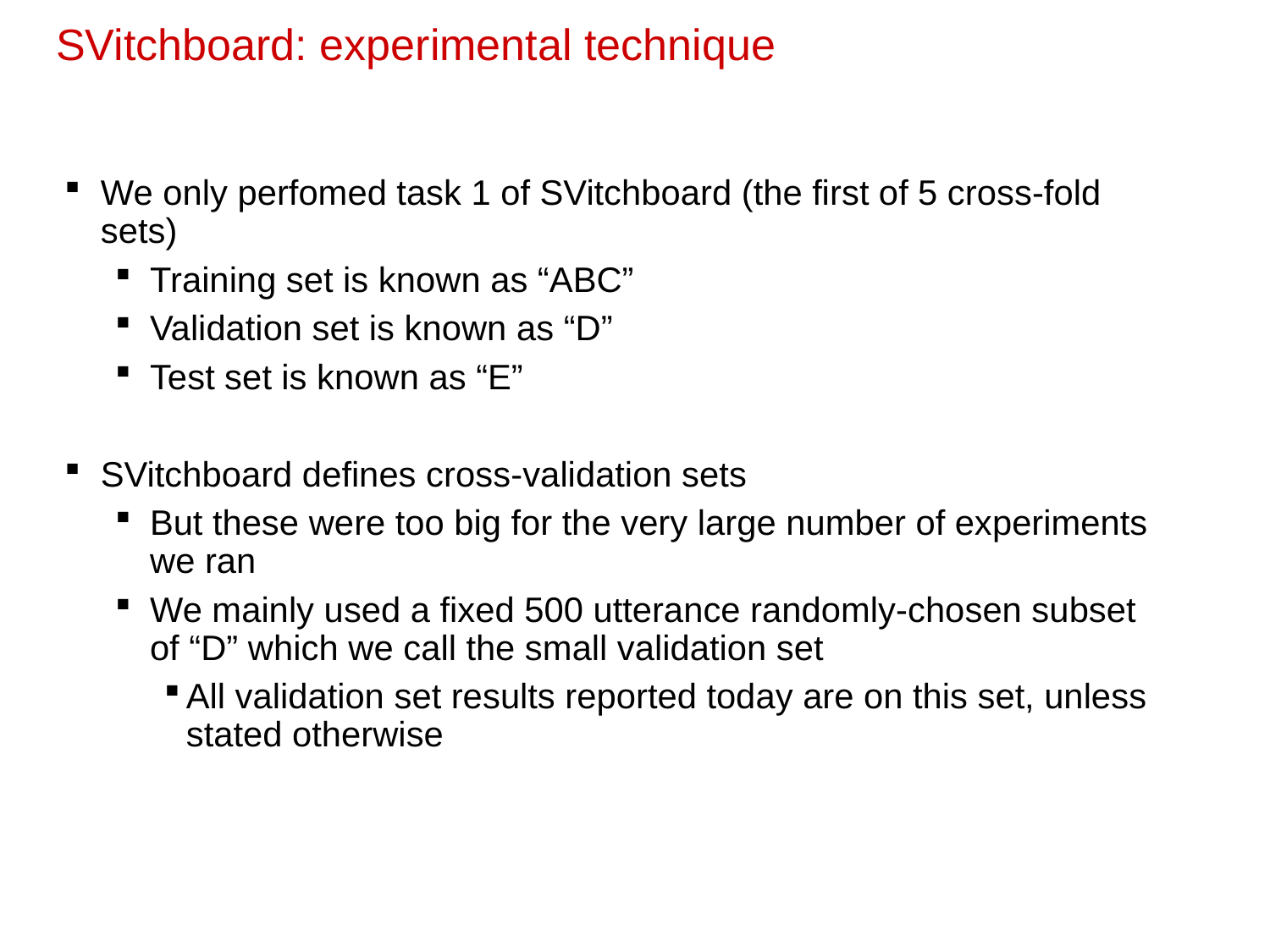

# SVitchboard: experimental technique
We only perfomed task 1 of SVitchboard (the first of 5 cross-fold sets)
Training set is known as “ABC”
Validation set is known as “D”
Test set is known as “E”

SVitchboard defines cross-validation sets
But these were too big for the very large number of experiments we ran
We mainly used a fixed 500 utterance randomly-chosen subset of “D” which we call the small validation set
All validation set results reported today are on this set, unless stated otherwise